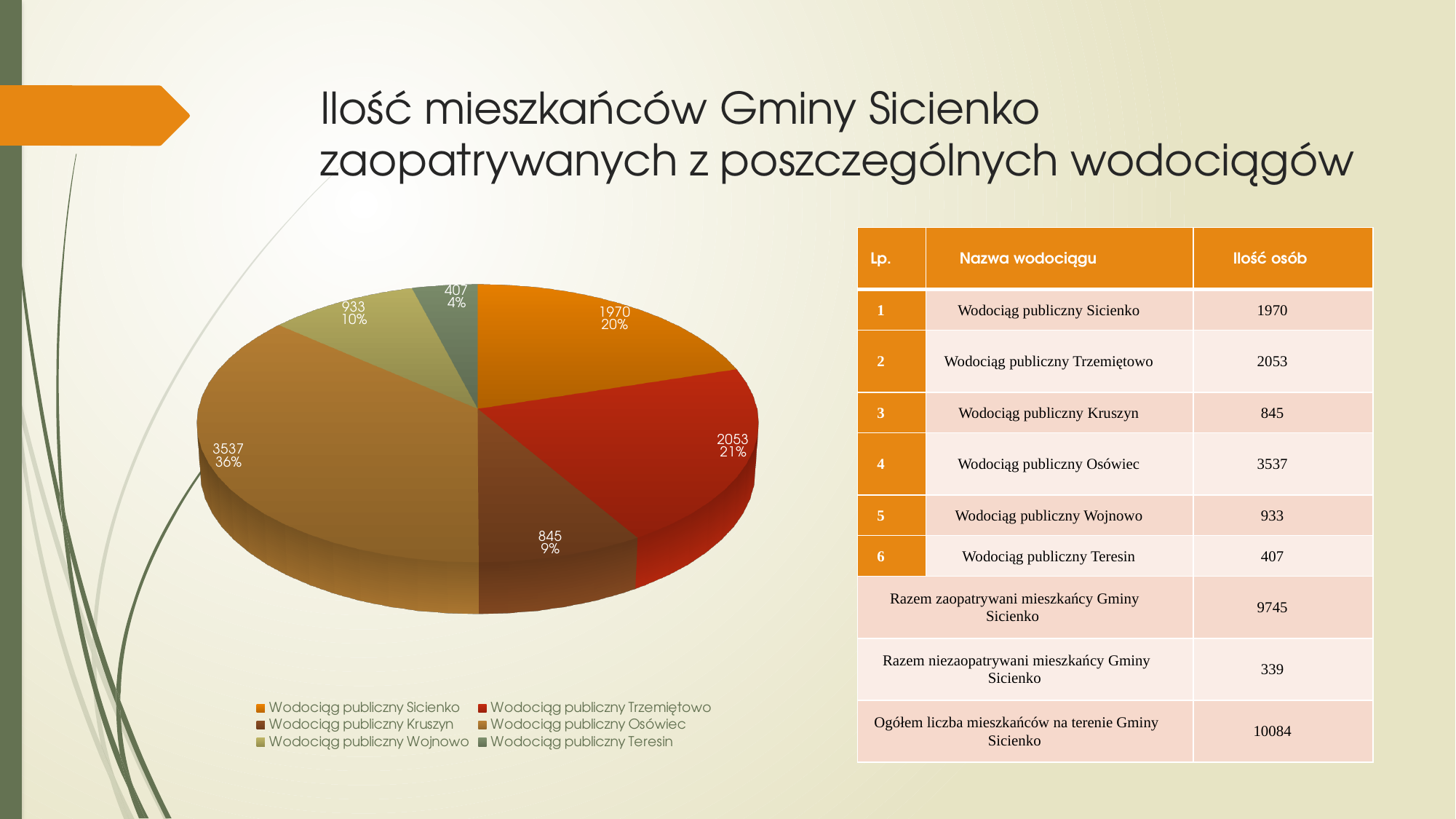

# Ilość mieszkańców Gminy Sicienko zaopatrywanych z poszczególnych wodociągów
| Lp. | Nazwa wodociągu | Ilość osób |
| --- | --- | --- |
| 1 | Wodociąg publiczny Sicienko | 1970 |
| 2 | Wodociąg publiczny Trzemiętowo | 2053 |
| 3 | Wodociąg publiczny Kruszyn | 845 |
| 4 | Wodociąg publiczny Osówiec | 3537 |
| 5 | Wodociąg publiczny Wojnowo | 933 |
| 6 | Wodociąg publiczny Teresin | 407 |
| Razem zaopatrywani mieszkańcy Gminy Sicienko | Razem zaopatrywani mieszkańcy Gminy Sicienko | 9745 |
| Razem niezaopatrywani mieszkańcy Gminy Sicienko | Razem niezaopatrywani mieszkańcy Gminy Sicienko | 339 |
| Ogółem liczba mieszkańców na terenie Gminy Sicienko | Ogółem liczba mieszkańców na terenie Gminy Sicienko | 10084 |

[unsupported chart]